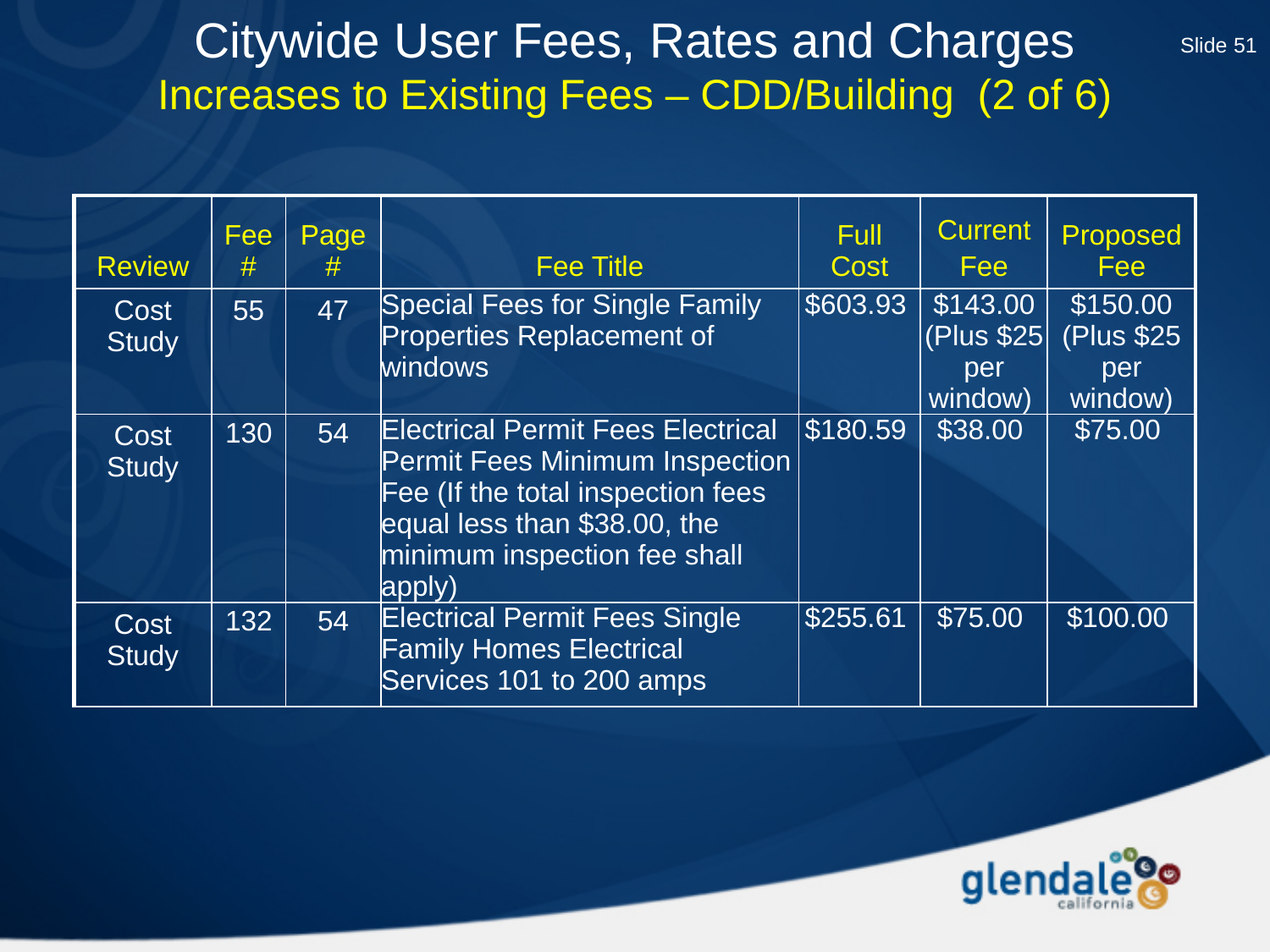

Citywide User Fees, Rates and Charges
Increases to Existing Fees – CDD/Building  (2 of 6)
Slide 51
| Review | Fee # | Page # | Fee Title | Full Cost | Current Fee | Proposed Fee |
| --- | --- | --- | --- | --- | --- | --- |
| Cost Study | 55 | 47 | Special Fees for Single Family Properties Replacement of windows | $603.93 | $143.00 (Plus $25 per window) | $150.00 (Plus $25 per window) |
| Cost Study | 130 | 54 | Electrical Permit Fees Electrical Permit Fees Minimum Inspection Fee (If the total inspection fees equal less than $38.00, the minimum inspection fee shall apply) | $180.59 | $38.00 | $75.00 |
| Cost Study | 132 | 54 | Electrical Permit Fees Single Family Homes Electrical Services 101 to 200 amps | $255.61 | $75.00 | $100.00 |